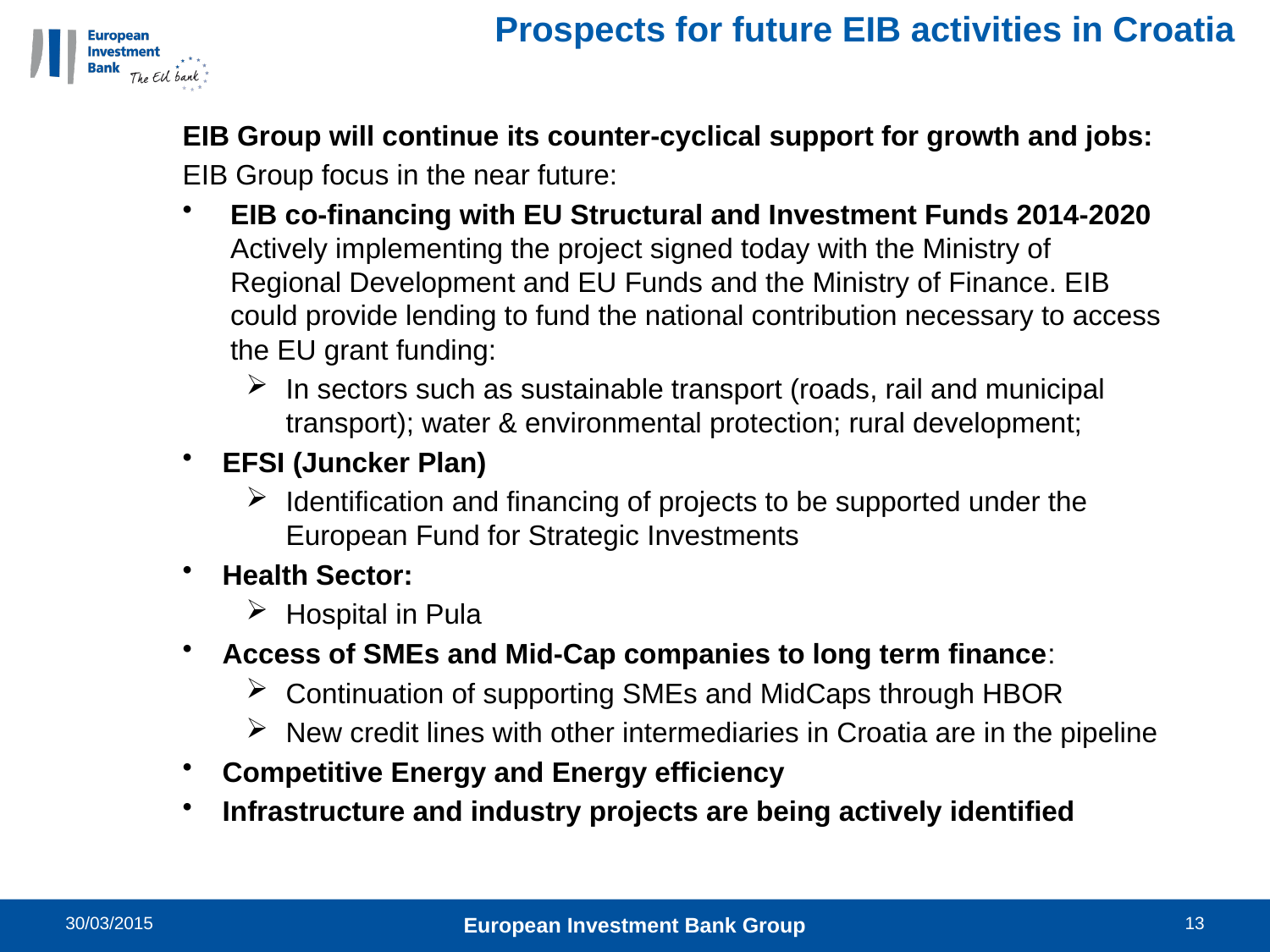

# Prospects for future EIB activities in Croatia
EIB Group will continue its counter-cyclical support for growth and jobs:
EIB Group focus in the near future:
EIB co-financing with EU Structural and Investment Funds 2014-2020 Actively implementing the project signed today with the Ministry of Regional Development and EU Funds and the Ministry of Finance. EIB could provide lending to fund the national contribution necessary to access the EU grant funding:
In sectors such as sustainable transport (roads, rail and municipal transport); water & environmental protection; rural development;
EFSI (Juncker Plan)
Identification and financing of projects to be supported under the European Fund for Strategic Investments
Health Sector:
Hospital in Pula
Access of SMEs and Mid-Cap companies to long term finance:
Continuation of supporting SMEs and MidCaps through HBOR
New credit lines with other intermediaries in Croatia are in the pipeline
Competitive Energy and Energy efficiency
Infrastructure and industry projects are being actively identified

30/03/2015
European Investment Bank Group
13